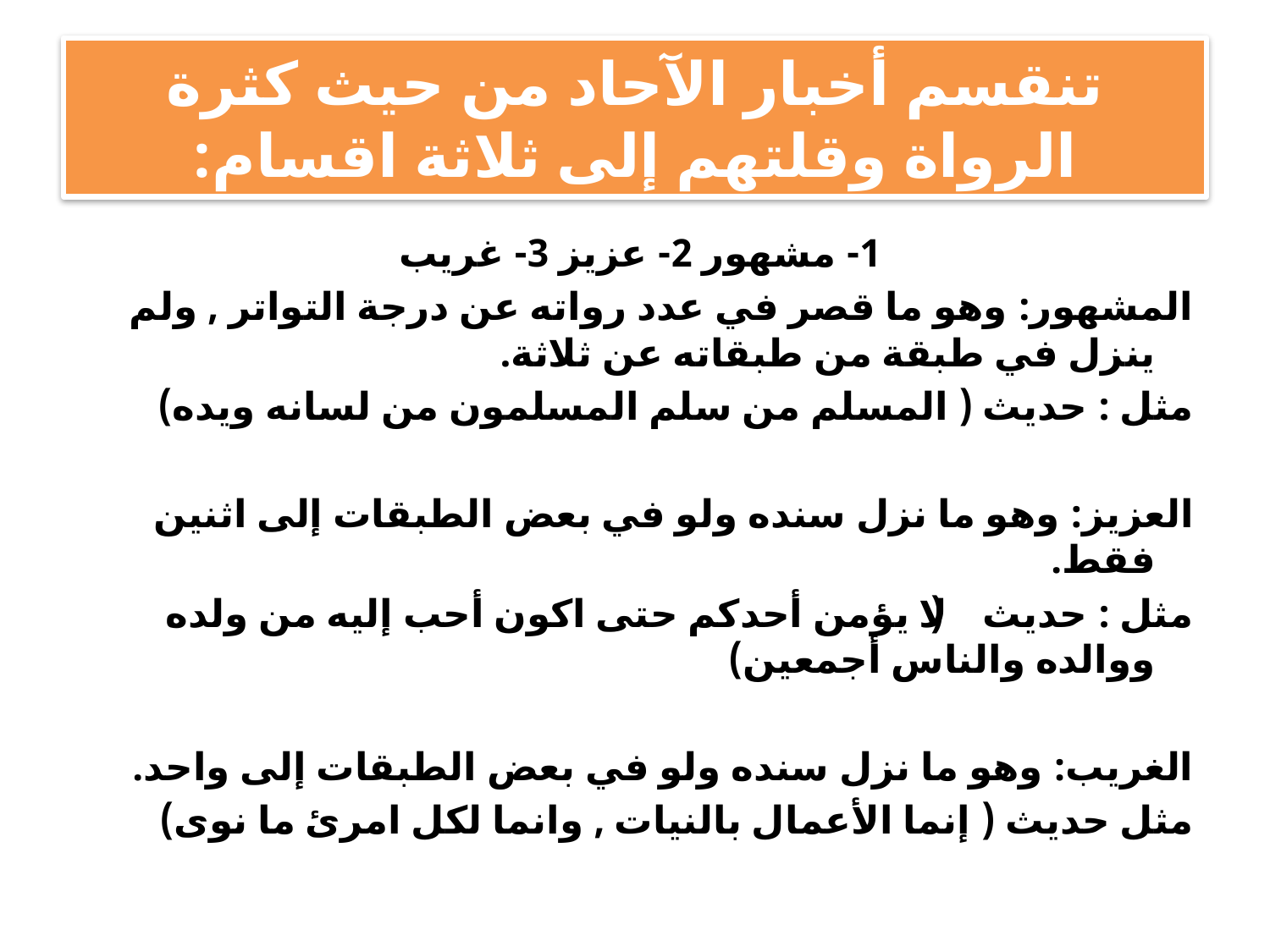

# تنقسم أخبار الآحاد من حيث كثرة الرواة وقلتهم إلى ثلاثة اقسام:
1- مشهور 2- عزيز 3- غريب
المشهور: وهو ما قصر في عدد رواته عن درجة التواتر , ولم ينزل في طبقة من طبقاته عن ثلاثة.
مثل : حديث ( المسلم من سلم المسلمون من لسانه ويده)

العزيز: وهو ما نزل سنده ولو في بعض الطبقات إلى اثنين فقط.
مثل : حديث ( لا يؤمن أحدكم حتى اكون أحب إليه من ولده ووالده والناس أجمعين)

الغريب: وهو ما نزل سنده ولو في بعض الطبقات إلى واحد.
مثل حديث ( إنما الأعمال بالنيات , وانما لكل امرئ ما نوى)